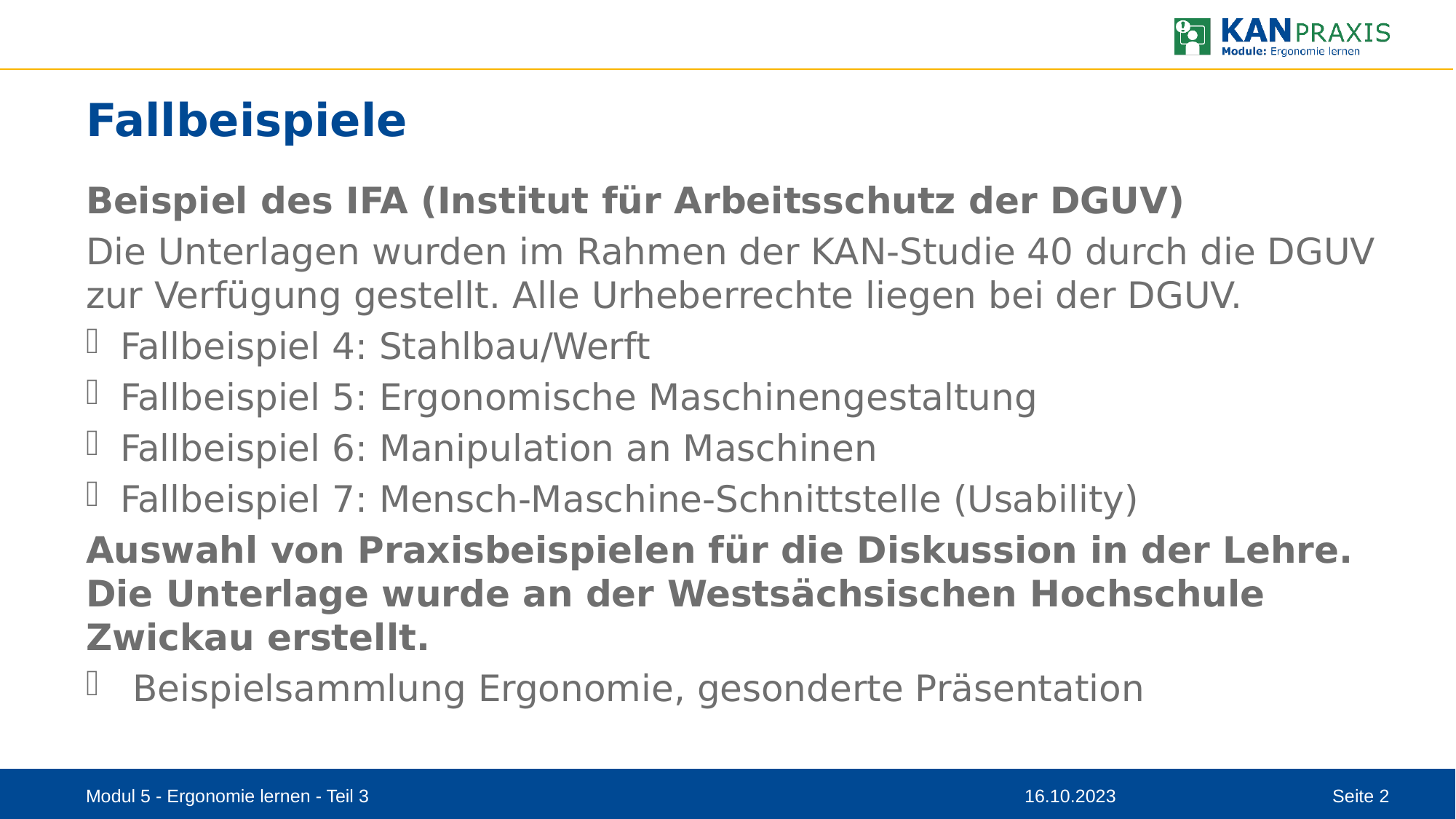

# Fallbeispiele
Beispiel des IFA (Institut für Arbeitsschutz der DGUV)
Die Unterlagen wurden im Rahmen der KAN-Studie 40 durch die DGUV zur Verfügung gestellt. Alle Urheberrechte liegen bei der DGUV.
Fallbeispiel 4: Stahlbau/Werft
Fallbeispiel 5: Ergonomische Maschinengestaltung
Fallbeispiel 6: Manipulation an Maschinen
Fallbeispiel 7: Mensch-Maschine-Schnittstelle (Usability)
Auswahl von Praxisbeispielen für die Diskussion in der Lehre. Die Unterlage wurde an der Westsächsischen Hochschule Zwickau erstellt.
 Beispielsammlung Ergonomie, gesonderte Präsentation

Modul 5 - Ergonomie lernen - Teil 3
16.10.2023
Seite 2